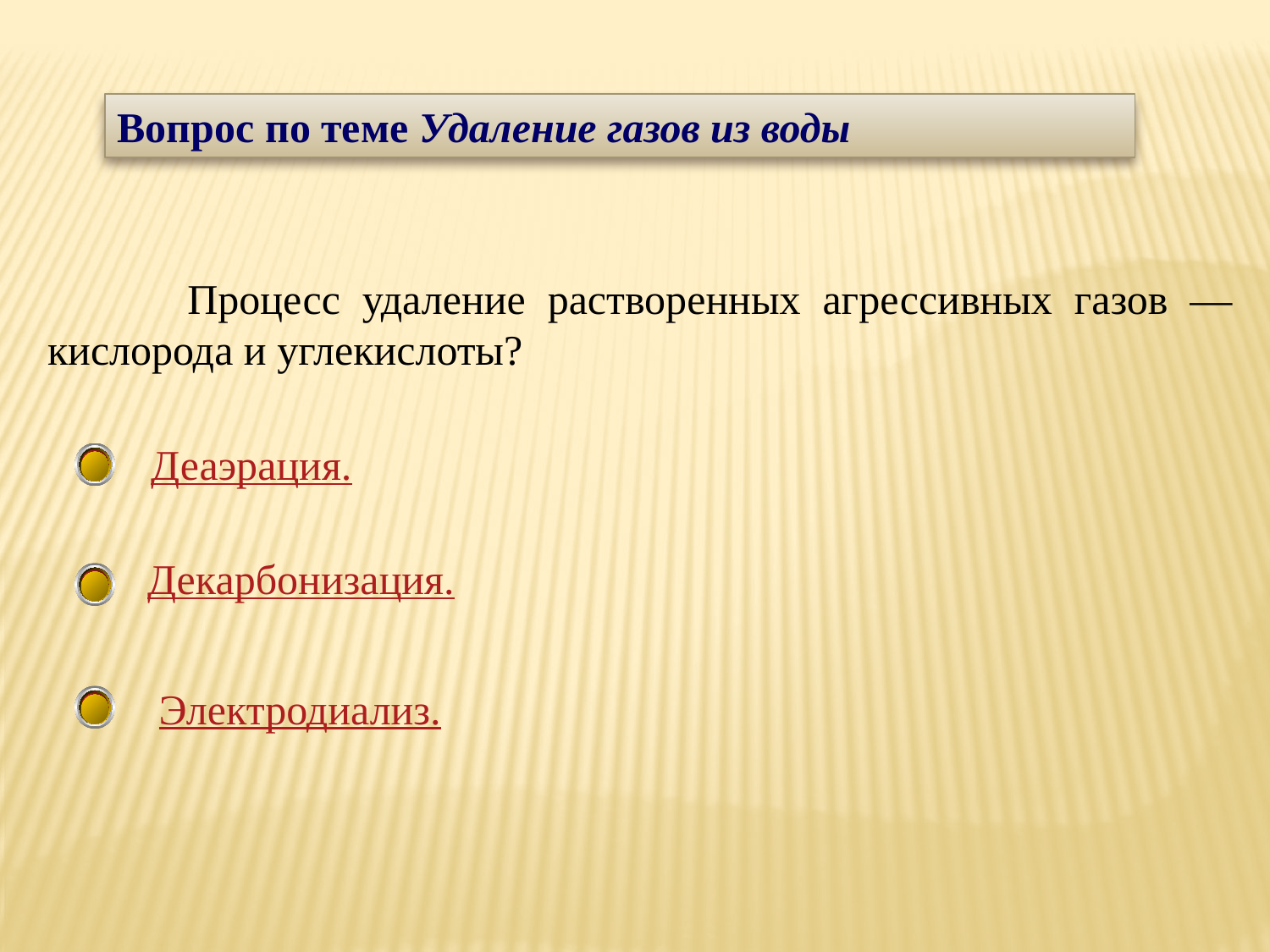

Вопрос по теме Удаление газов из воды
      Процесс удаление растворенных агрессивных газов — кислорода и углекислоты?
Деаэрация.

Декарбонизация.

Электродиализ.